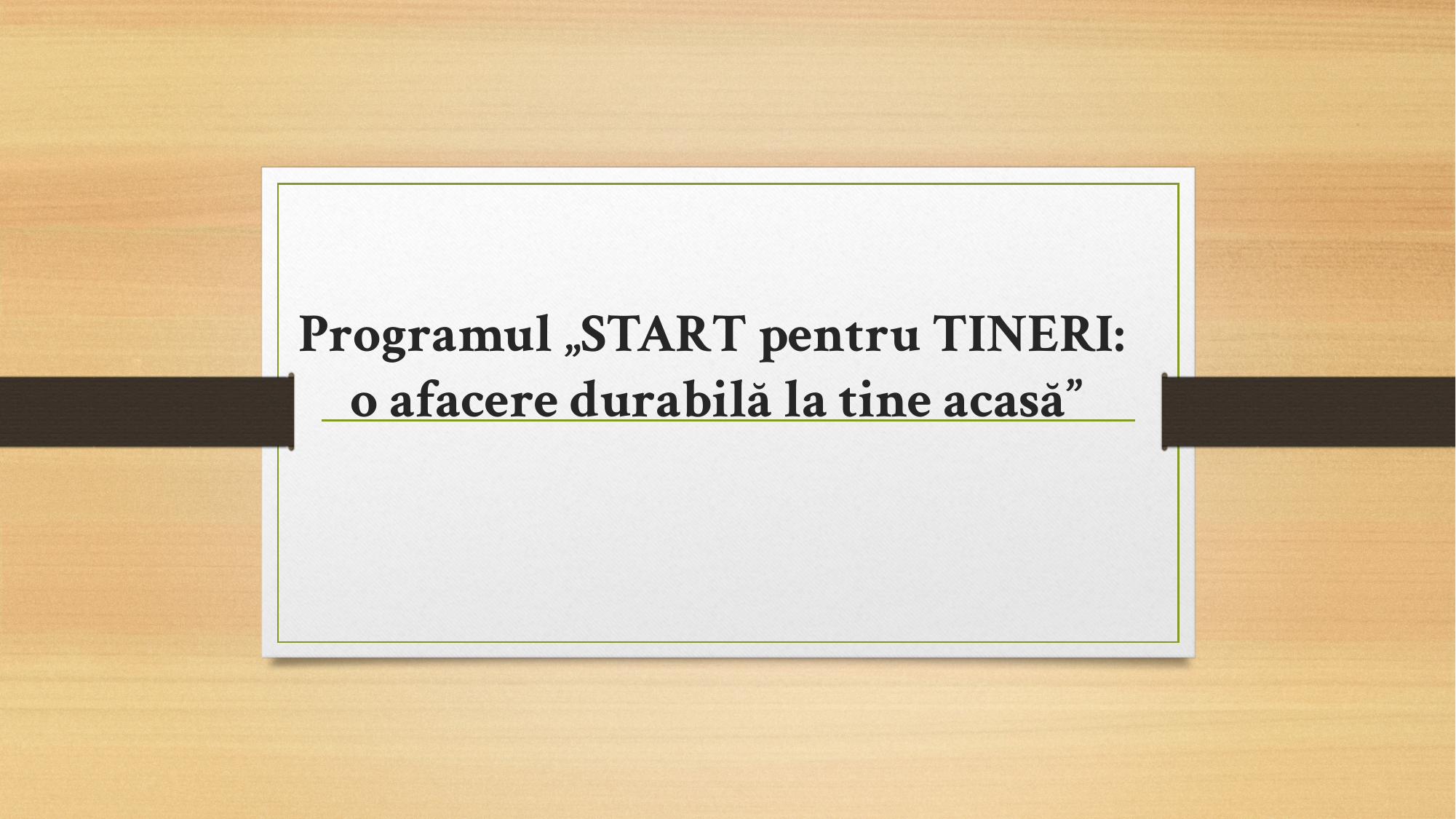

# Programul „START pentru TINERI: o afacere durabilă la tine acasă”